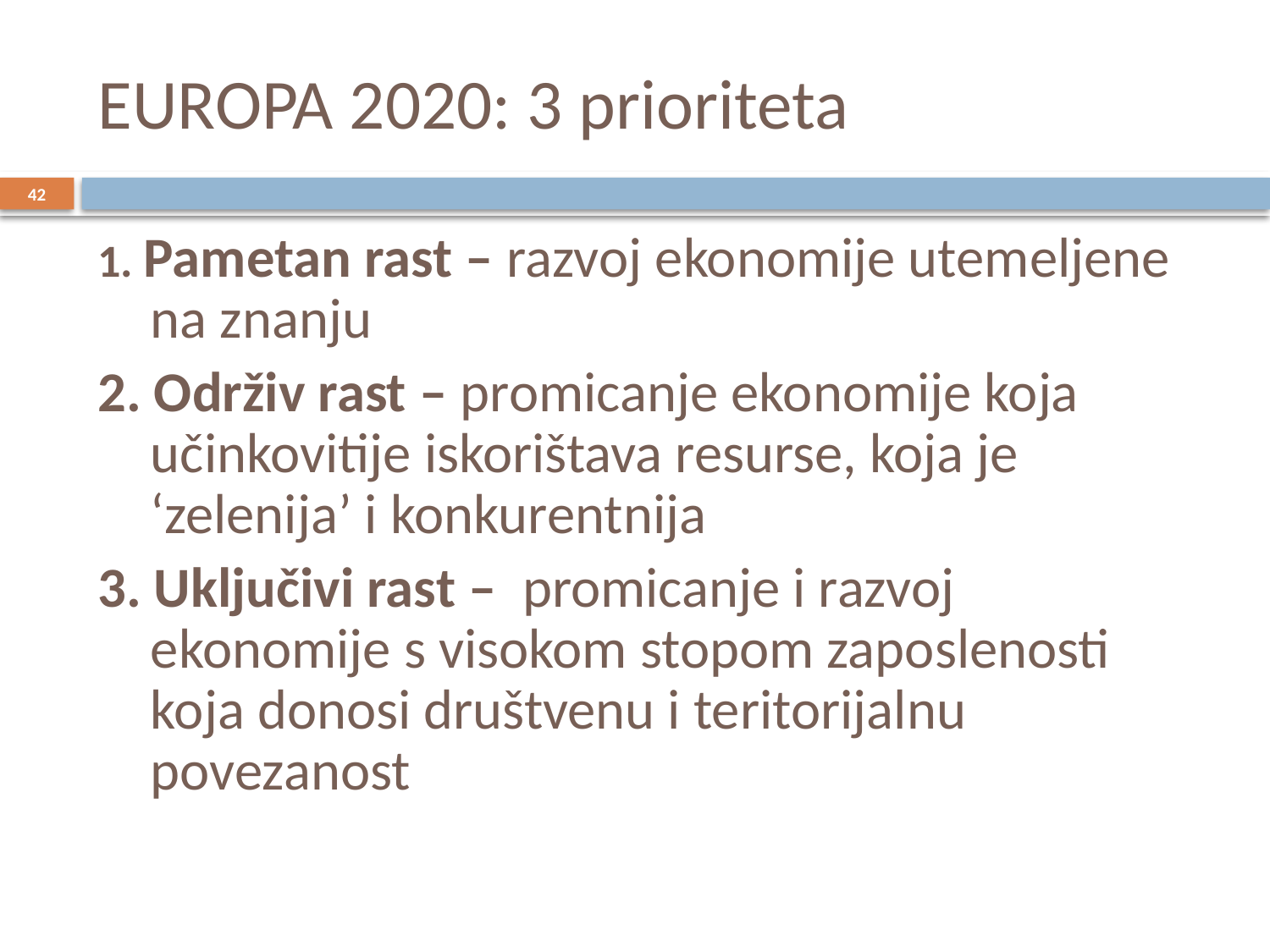

# EUROPA 2020: 3 prioriteta
42
1. Pametan rast – razvoj ekonomije utemeljene na znanju
2. Održiv rast – promicanje ekonomije koja učinkovitije iskorištava resurse, koja je ‘zelenija’ i konkurentnija
3. Uključivi rast –  promicanje i razvoj ekonomije s visokom stopom zaposlenosti koja donosi društvenu i teritorijalnu povezanost